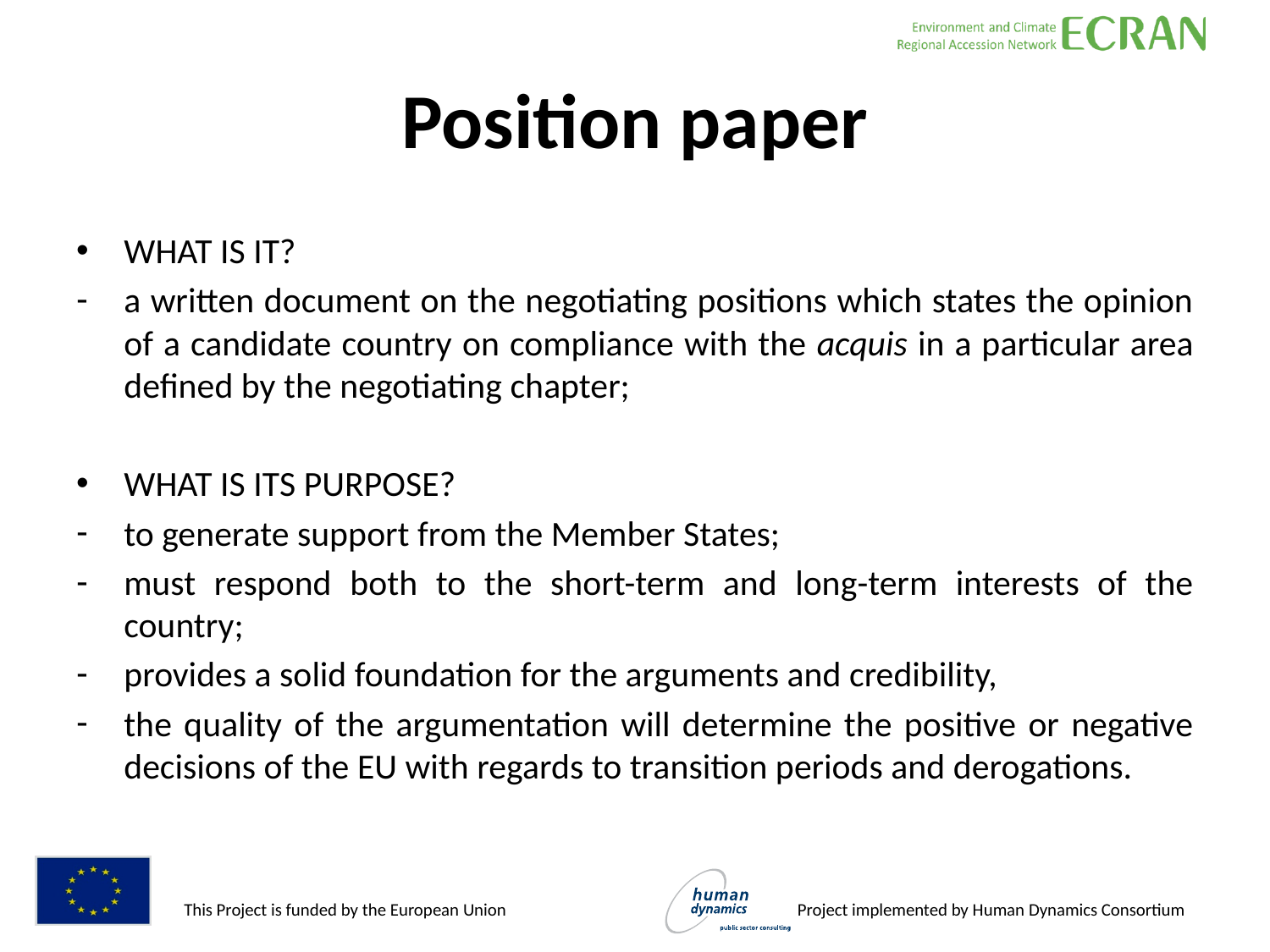

# Position paper
WHAT IS IT?
a written document on the negotiating positions which states the opinion of a candidate country on compliance with the acquis in a particular area defined by the negotiating chapter;

WHAT IS ITS PURPOSE?
to generate support from the Member States;
must respond both to the short-term and long-term interests of the country;
provides a solid foundation for the arguments and credibility,
the quality of the argumentation will determine the positive or negative decisions of the EU with regards to transition periods and derogations.